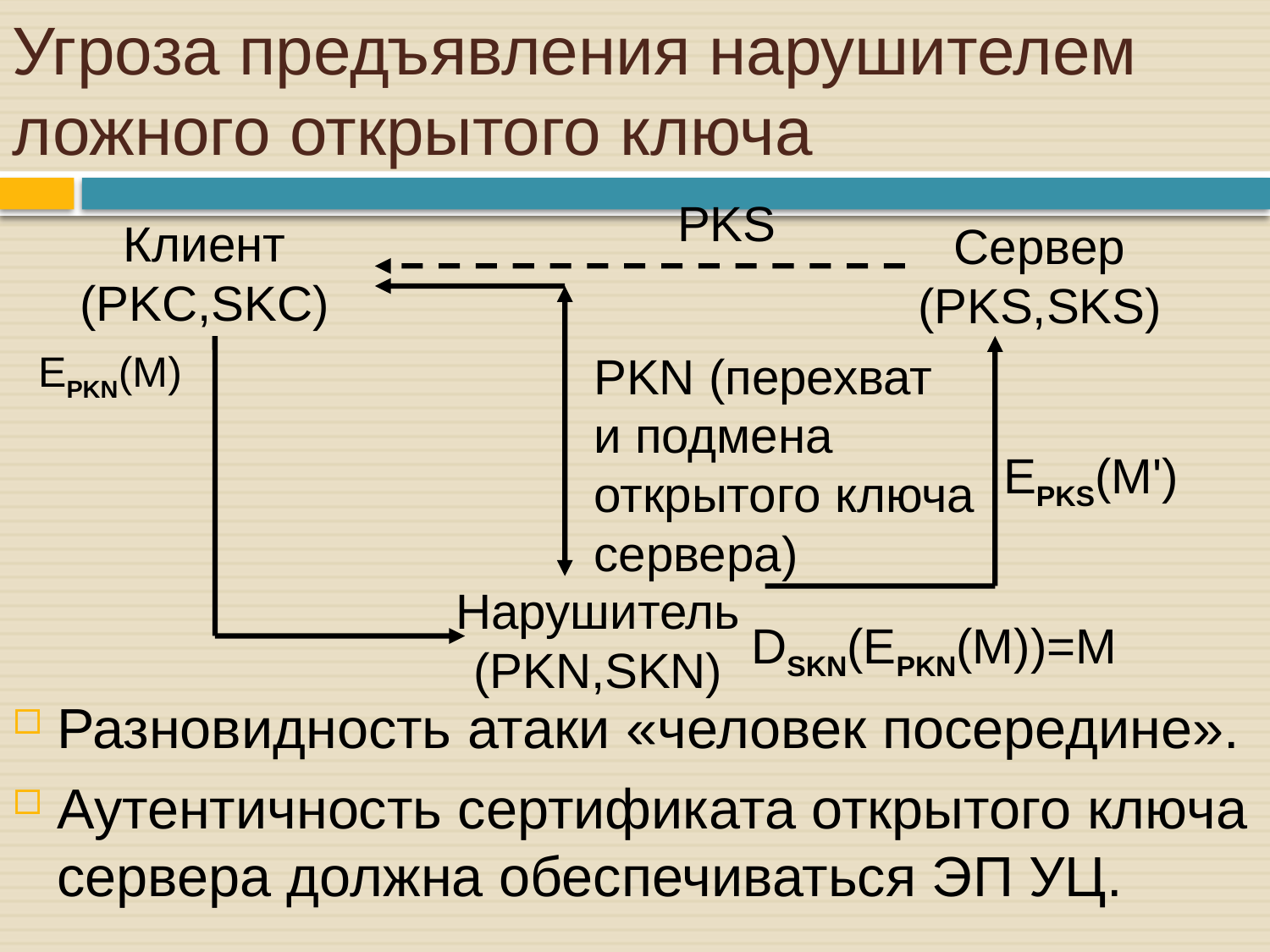

# Угроза предъявления нарушителем ложного открытого ключа
PKS
Клиент
(PKC,SKC)
Сервер
(PKS,SKS)

EPKN(M)
PKN (перехват
и подмена
открытого ключа
сервера)
EPKS(M')
Нарушитель
(PKN,SKN)

DSKN(EPKN(M))=M

Разновидность атаки «человек посередине».
Аутентичность сертификата открытого ключа сервера должна обеспечиваться ЭП УЦ.